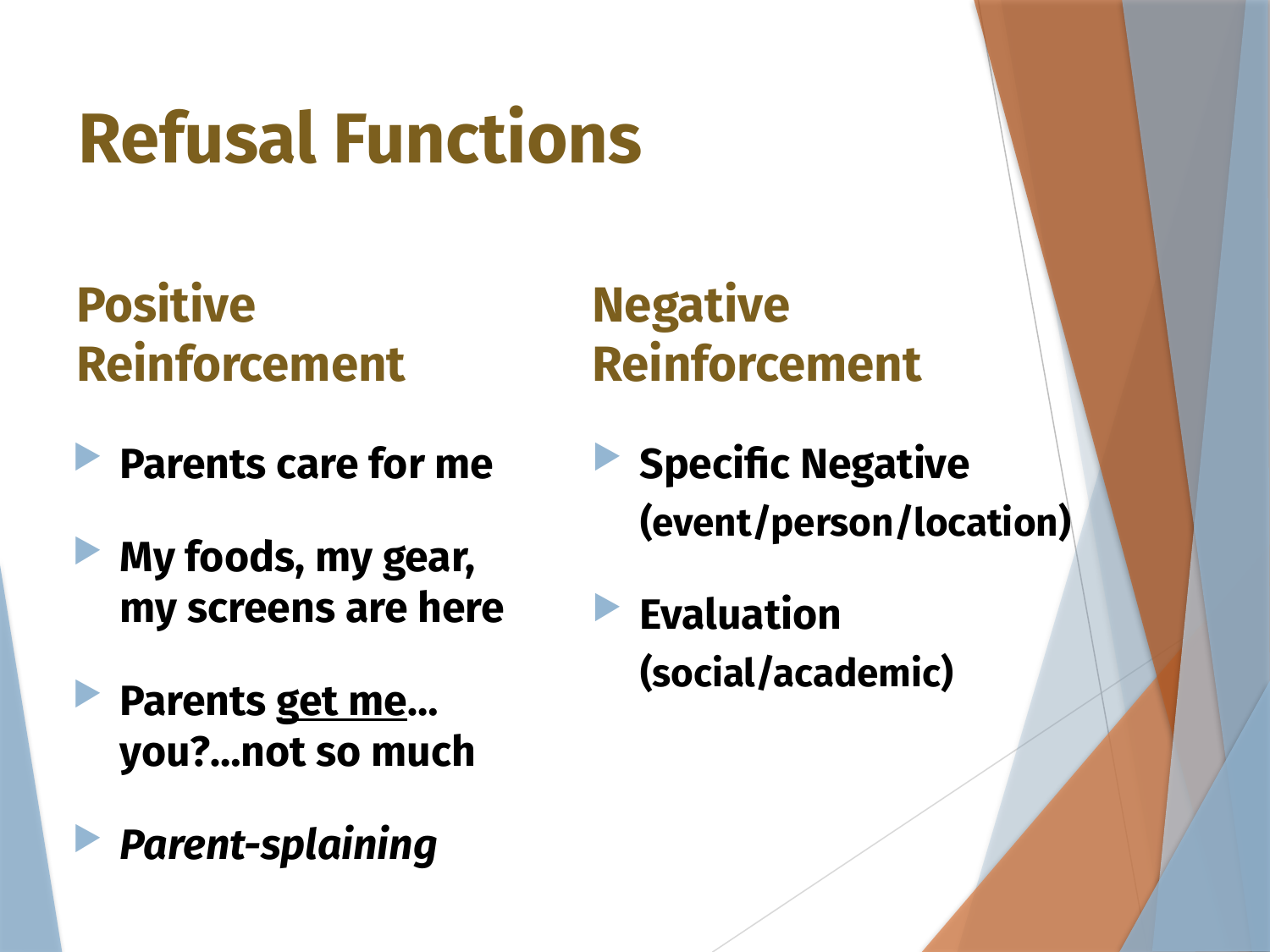

# Refusal Functions
Positive Reinforcement
Negative Reinforcement
Specific Negative
(event/person/location)
Evaluation
(social/academic)

Parents care for me
My foods, my gear, my screens are here
Parents get me… you?…not so much
Parent-splaining